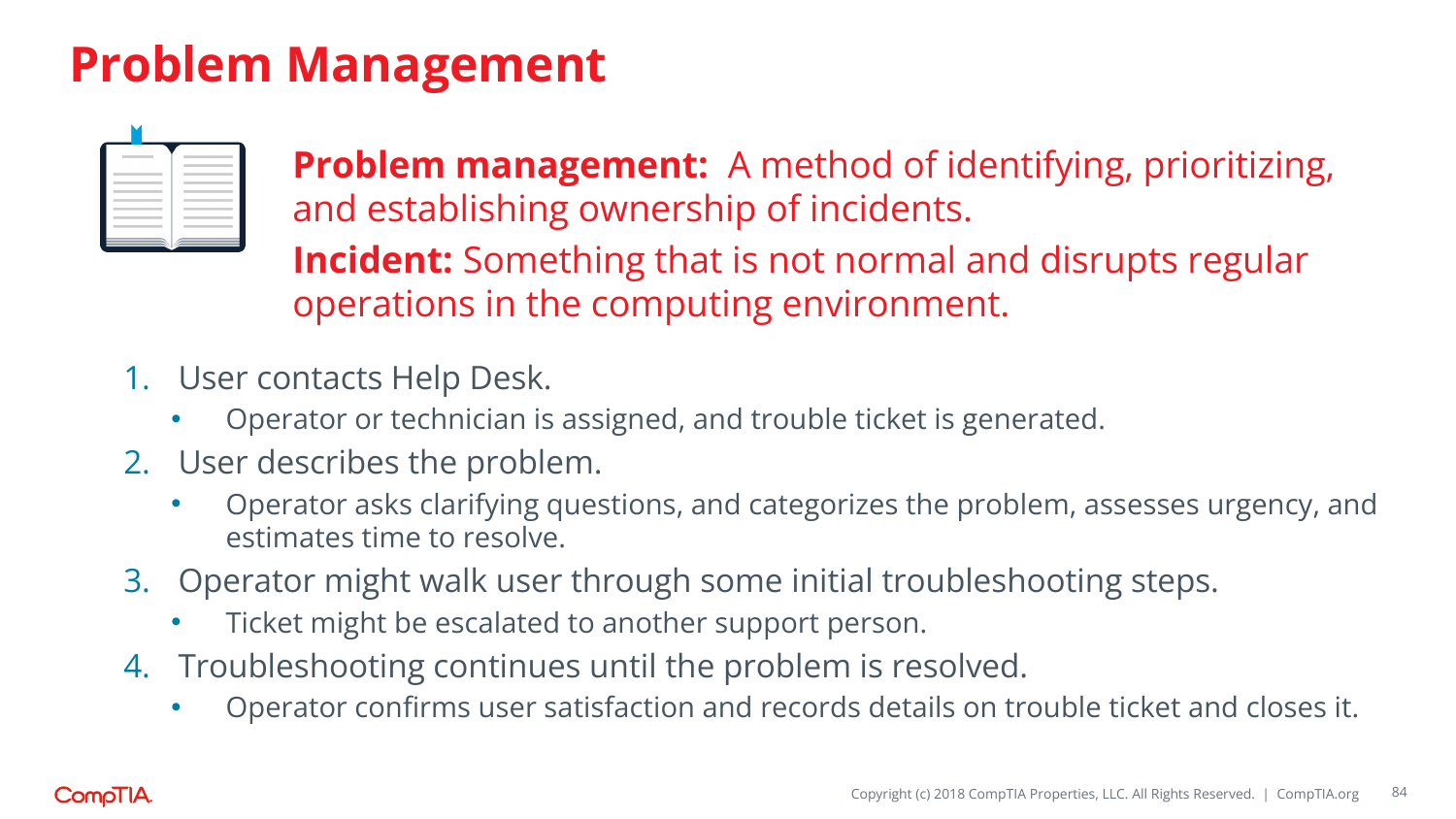

# Problem Management
Problem management:  A method of identifying, prioritizing, and establishing ownership of incidents.
Incident: Something that is not normal and disrupts regular operations in the computing environment.
User contacts Help Desk.
Operator or technician is assigned, and trouble ticket is generated.
User describes the problem.
Operator asks clarifying questions, and categorizes the problem, assesses urgency, and estimates time to resolve.
Operator might walk user through some initial troubleshooting steps.
Ticket might be escalated to another support person.
Troubleshooting continues until the problem is resolved.
Operator confirms user satisfaction and records details on trouble ticket and closes it.

84